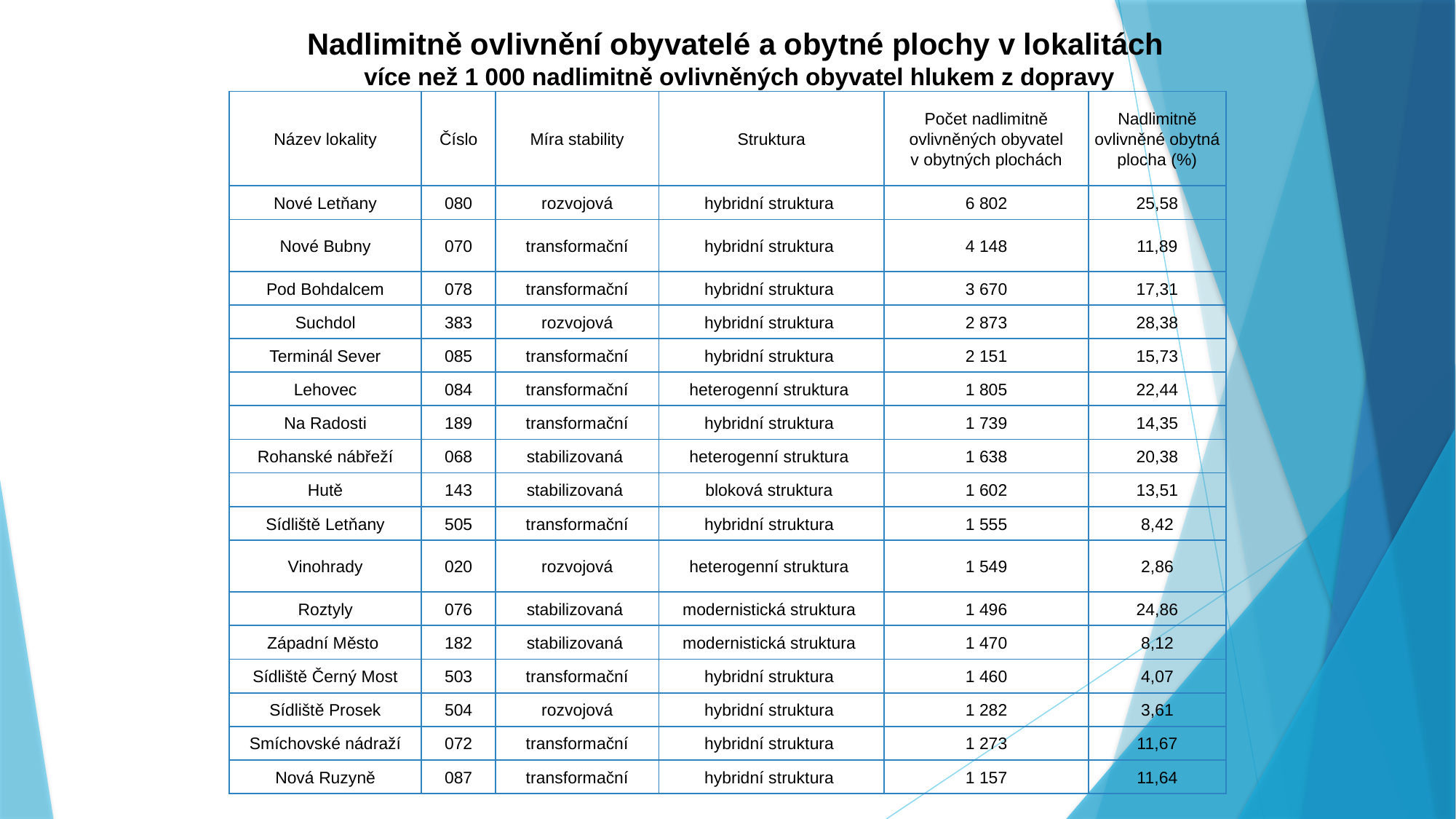

# Nadlimitně ovlivnění obyvatelé a obytné plochy v lokalitách více než 1 000 nadlimitně ovlivněných obyvatel hlukem z dopravy
| Název lokality | Číslo | Míra stability | Struktura | Počet nadlimitně ovlivněných obyvatel v obytných plochách | Nadlimitně ovlivněné obytná plocha (%) |
| --- | --- | --- | --- | --- | --- |
| Nové Letňany | 080 | rozvojová | hybridní struktura | 6 802 | 25,58 |
| Nové Bubny | 070 | transformační | hybridní struktura | 4 148 | 11,89 |
| Pod Bohdalcem | 078 | transformační | hybridní struktura | 3 670 | 17,31 |
| Suchdol | 383 | rozvojová | hybridní struktura | 2 873 | 28,38 |
| Terminál Sever | 085 | transformační | hybridní struktura | 2 151 | 15,73 |
| Lehovec | 084 | transformační | heterogenní struktura | 1 805 | 22,44 |
| Na Radosti | 189 | transformační | hybridní struktura | 1 739 | 14,35 |
| Rohanské nábřeží | 068 | stabilizovaná | heterogenní struktura | 1 638 | 20,38 |
| Hutě | 143 | stabilizovaná | bloková struktura | 1 602 | 13,51 |
| Sídliště Letňany | 505 | transformační | hybridní struktura | 1 555 | 8,42 |
| Vinohrady | 020 | rozvojová | heterogenní struktura | 1 549 | 2,86 |
| Roztyly | 076 | stabilizovaná | modernistická struktura | 1 496 | 24,86 |
| Západní Město | 182 | stabilizovaná | modernistická struktura | 1 470 | 8,12 |
| Sídliště Černý Most | 503 | transformační | hybridní struktura | 1 460 | 4,07 |
| Sídliště Prosek | 504 | rozvojová | hybridní struktura | 1 282 | 3,61 |
| Smíchovské nádraží | 072 | transformační | hybridní struktura | 1 273 | 11,67 |
| Nová Ruzyně | 087 | transformační | hybridní struktura | 1 157 | 11,64 |